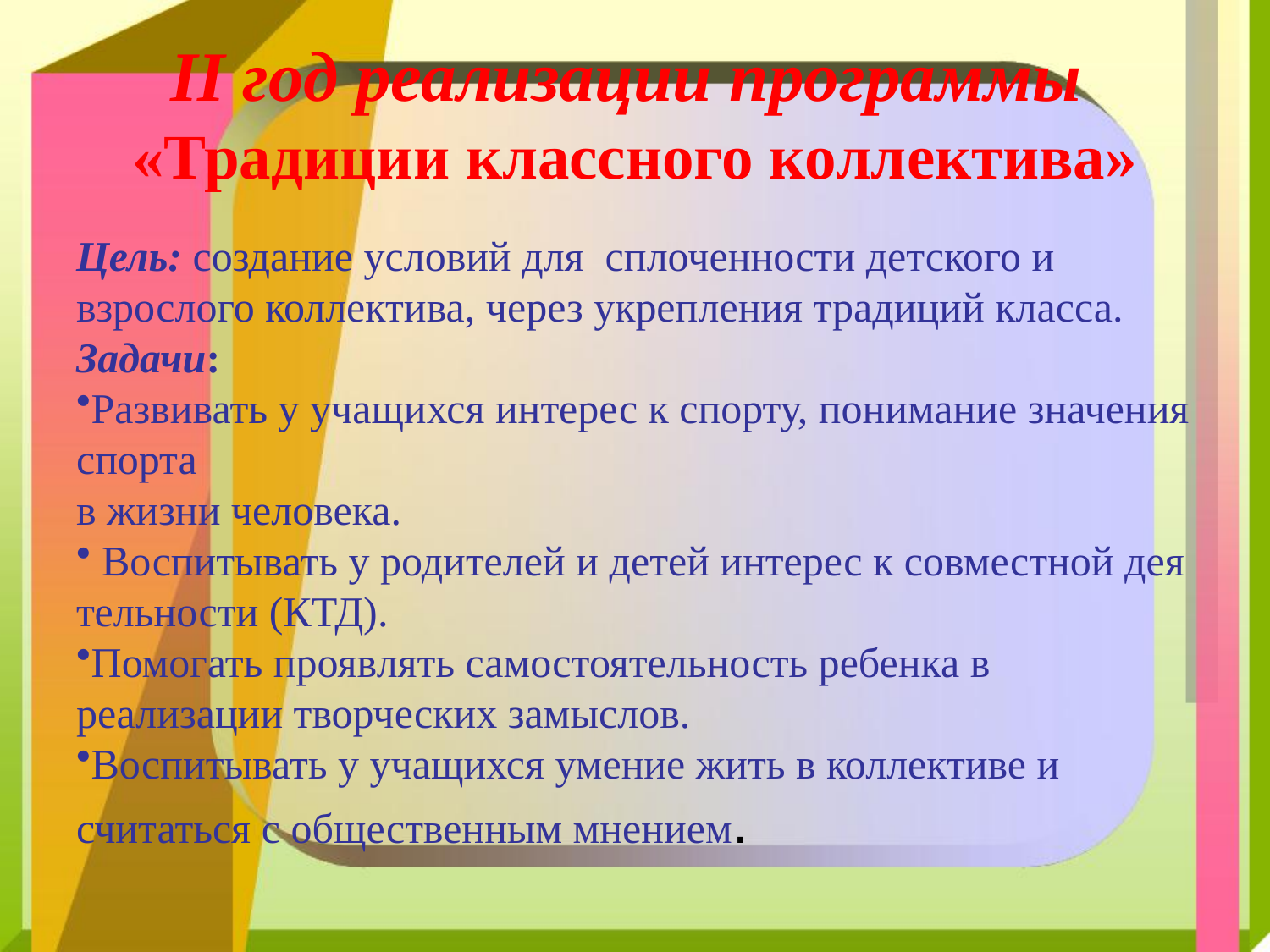

# II год реализации программы  «Традиции классного коллектива»
Цель: создание условий для  сплоченности детского и взрослого коллектива, через укрепления традиций класса.
Задачи:
Развивать у учащихся интерес к спорту, понимание значения спорта
в жизни человека.
 Воспитывать у родителей и детей интерес к совместной дея­тельности (КТД).
Помогать проявлять самостоятельность ребенка в реализации творческих замыслов.
Воспитывать у учащихся умение жить в коллективе и считаться с общественным мнением.